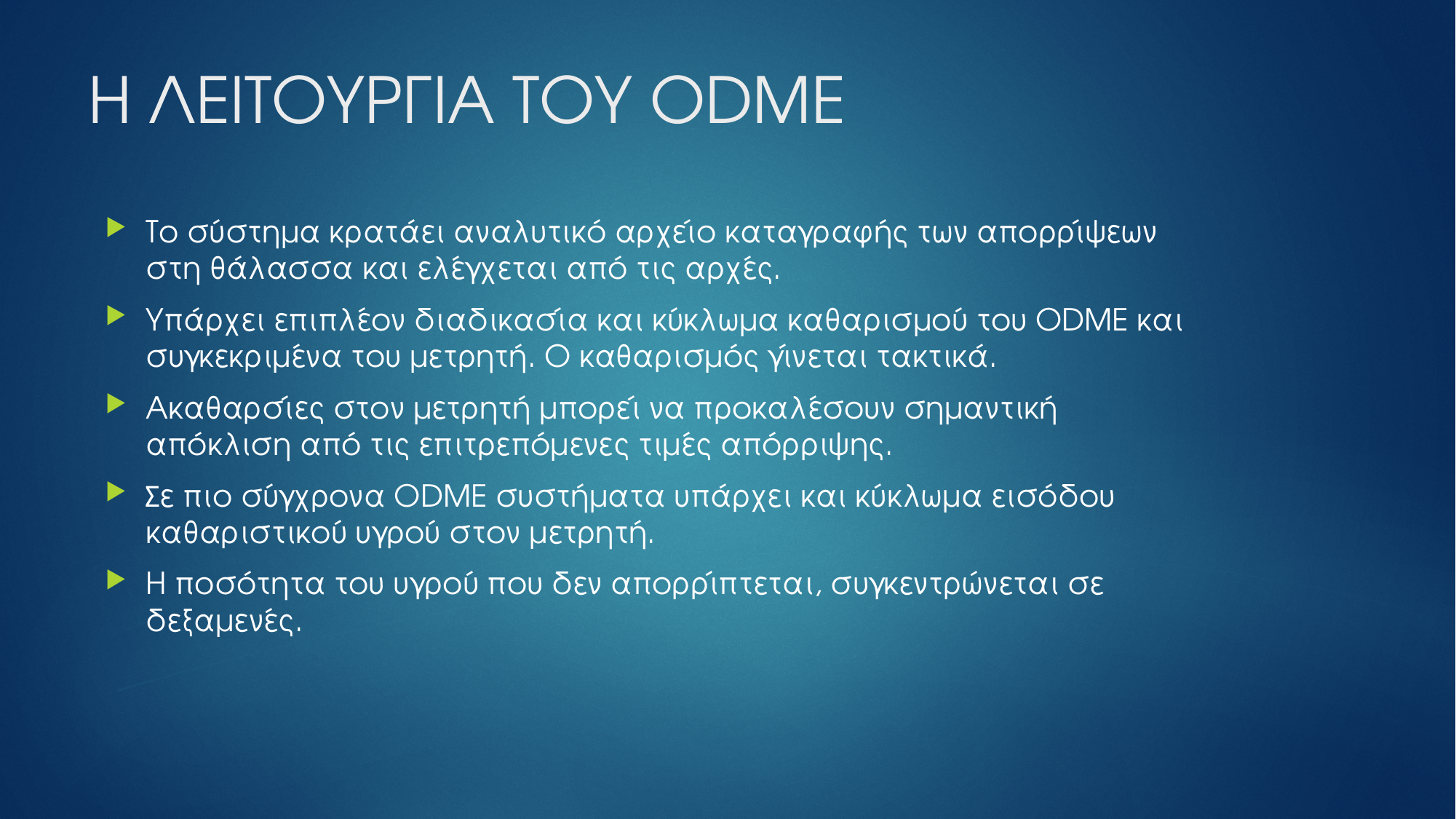

# Η ΛΕΙΤΟΥΡΓΙΑ ΤΟΥ ODME
Το σύστημα κρατάει αναλυτικό αρχείο καταγραφής των απορρίψεων στη θάλασσα και ελέγχεται από τις αρχές.
Υπάρχει επιπλέον διαδικασία και κύκλωμα καθαρισμού του ODME και συγκεκριμένα του μετρητή. Ο καθαρισμός γίνεται τακτικά.
Ακαθαρσίες στον μετρητή μπορεί να προκαλέσουν σημαντική απόκλιση από τις επιτρεπόμενες τιμές απόρριψης.
Σε πιο σύγχρονα ODME συστήματα υπάρχει και κύκλωμα εισόδου καθαριστικού υγρού στον μετρητή.
Η ποσότητα του υγρού που δεν απορρίπτεται, συγκεντρώνεται σε δεξαμενές.